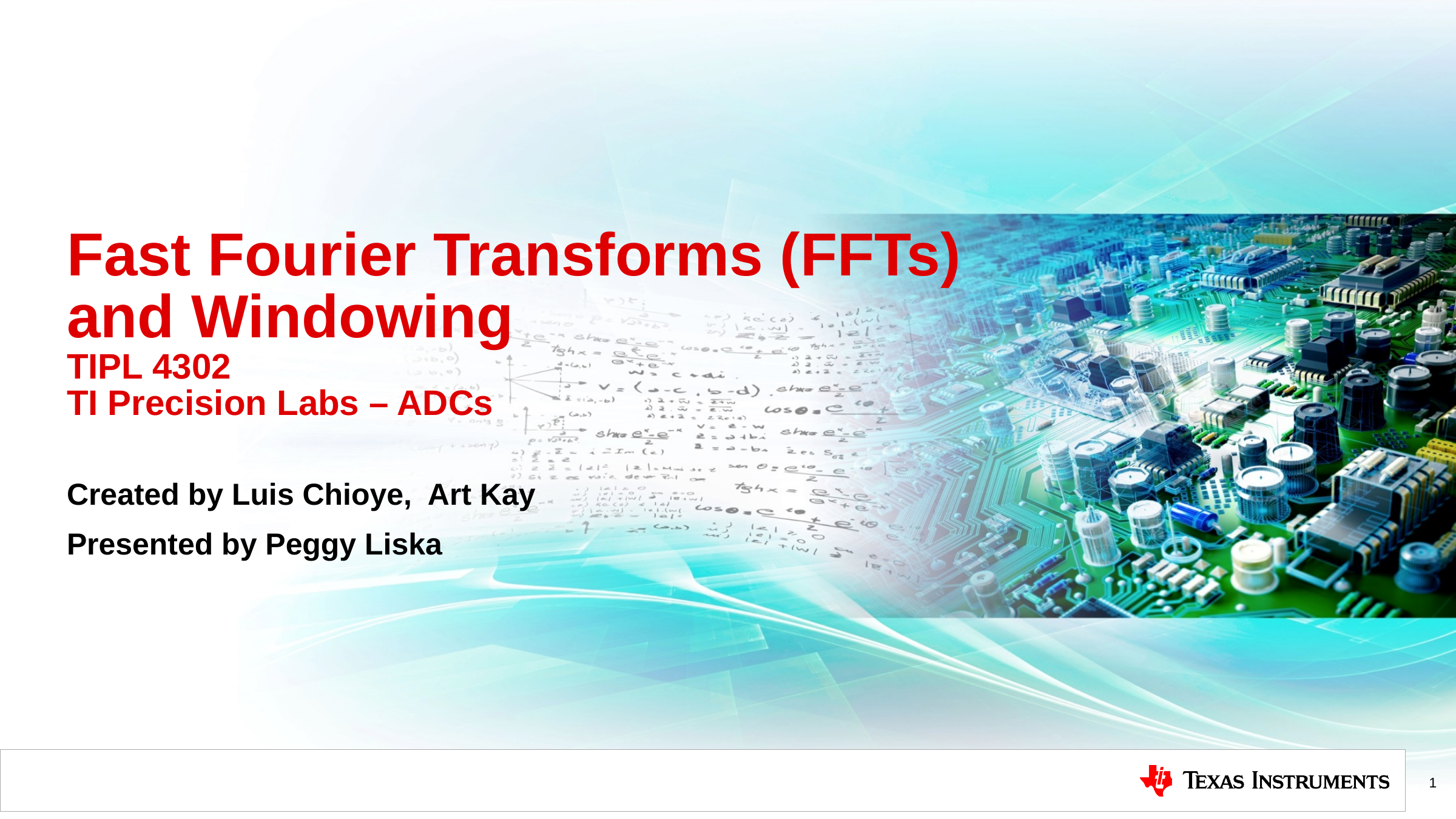

# Fast Fourier Transforms (FFTs) and Windowing TIPL 4302 TI Precision Labs – ADCs
Created by Luis Chioye,  Art Kay
Presented by Peggy Liska
1